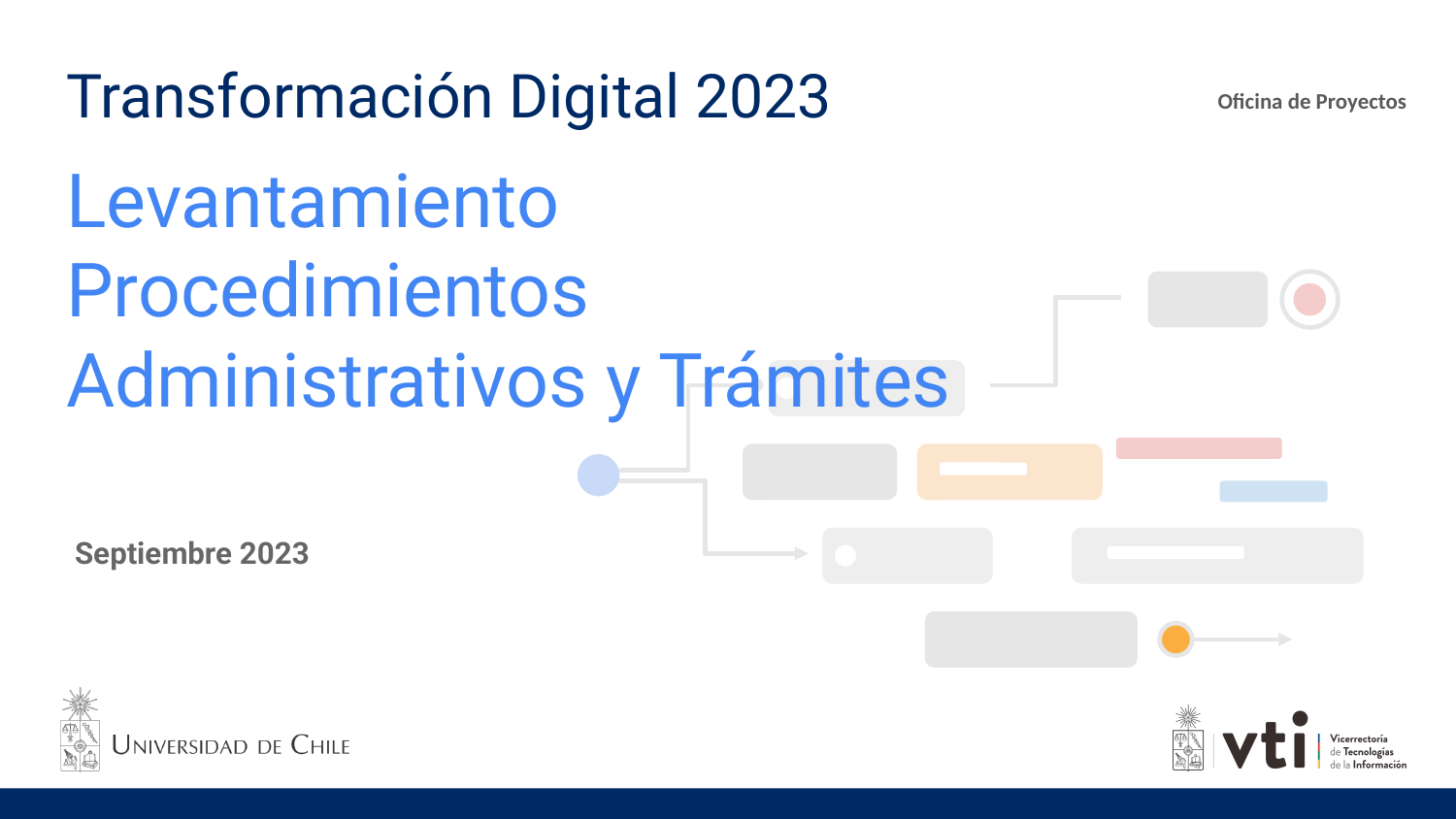

# Transformación Digital 2023
Oficina de Proyectos

Levantamiento Procedimientos Administrativos y Trámites

Septiembre 2023